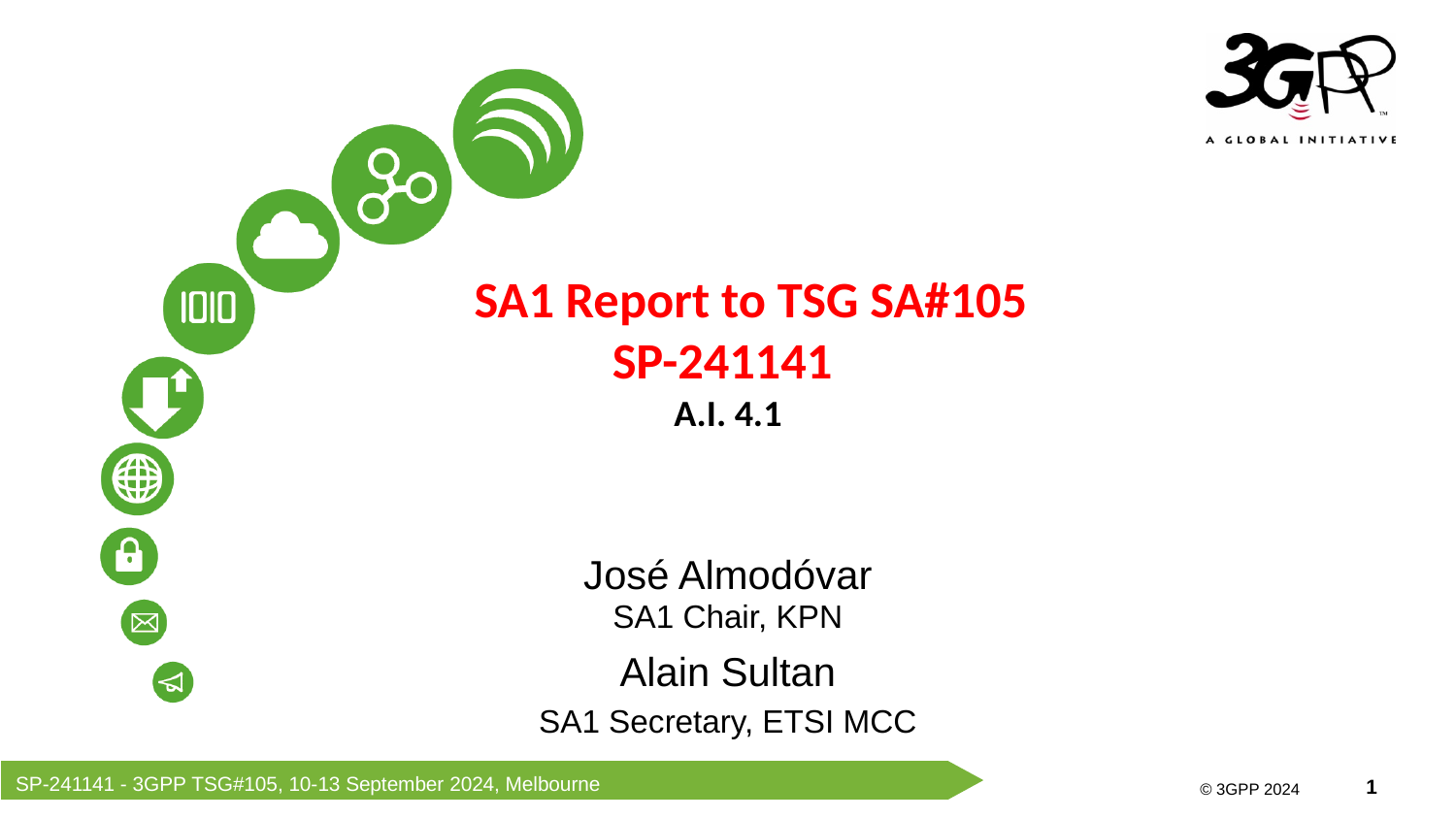

SA1 Report to TSG SA#105
SP-241141
A.I. 4.1
José Almodóvar
SA1 Chair, KPN
Alain Sultan
SA1 Secretary, ETSI MCC

SP-241141 - 3GPP TSG#105, 10-13 September 2024, Melbourne

© 3GPP 2024